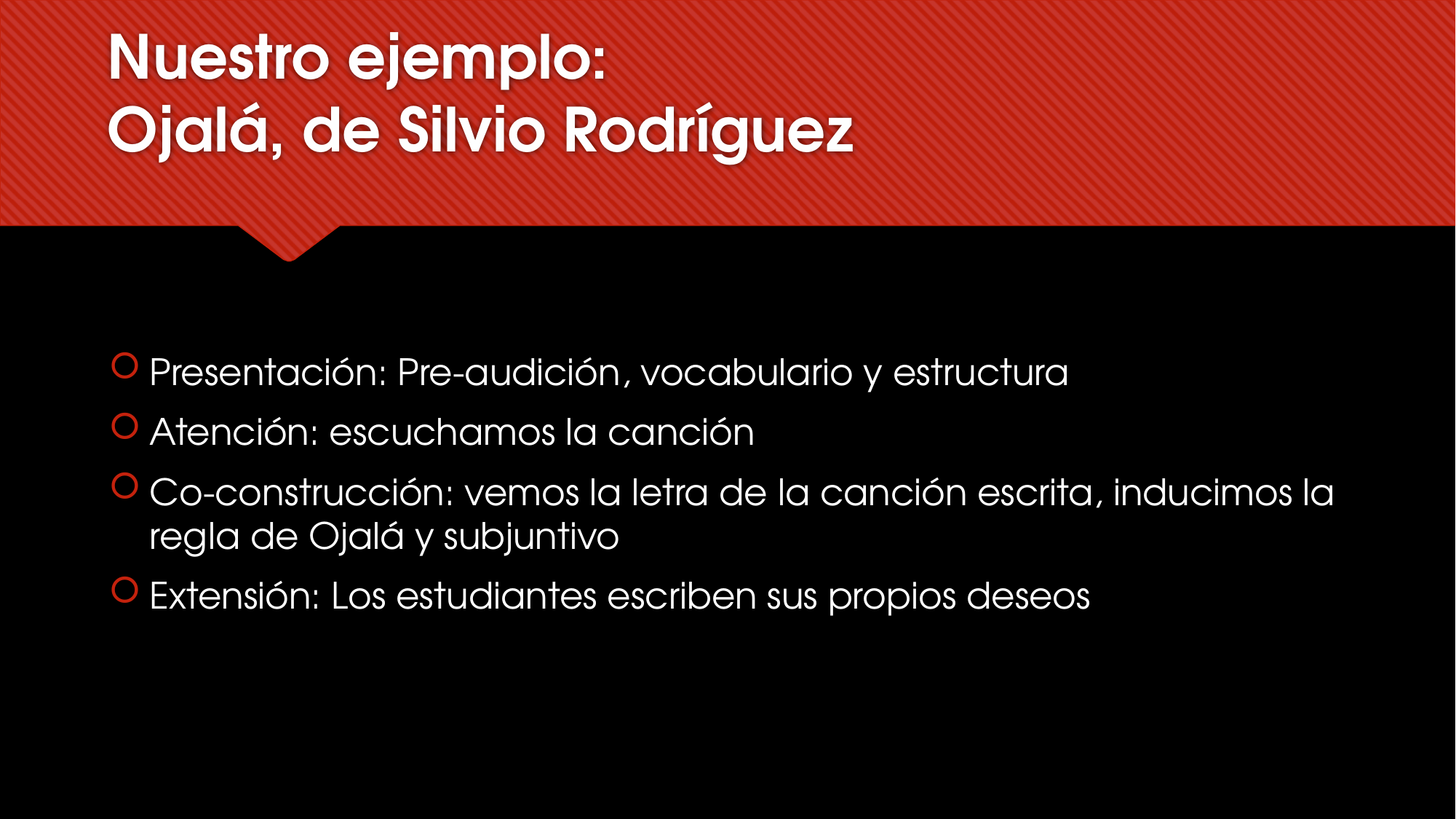

# Nuestro ejemplo: Ojalá, de Silvio Rodríguez
Presentación: Pre-audición, vocabulario y estructura
Atención: escuchamos la canción
Co-construcción: vemos la letra de la canción escrita, inducimos la regla de Ojalá y subjuntivo
Extensión: Los estudiantes escriben sus propios deseos